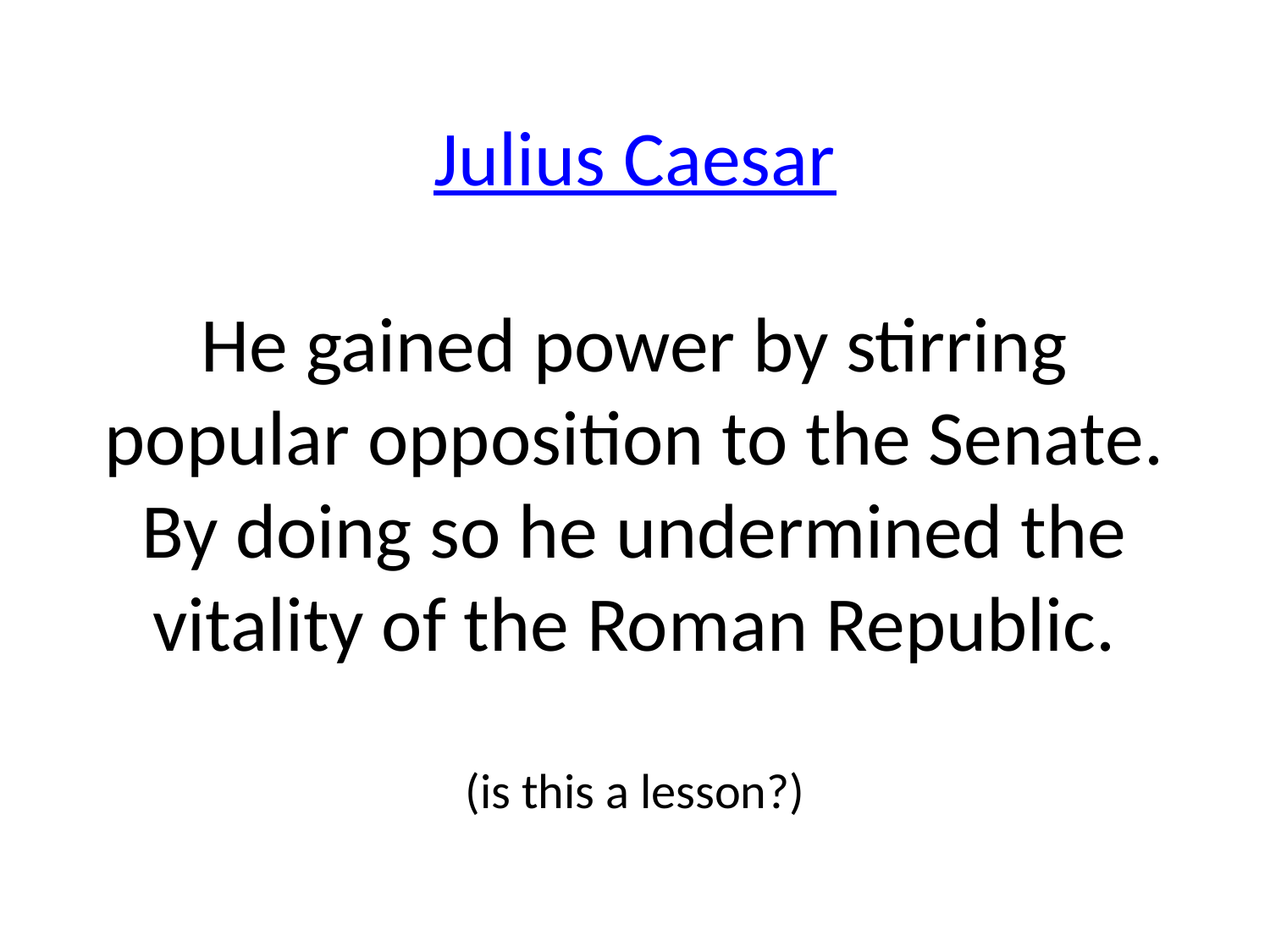

# Julius Caesar He gained power by stirring popular opposition to the Senate. By doing so he undermined the vitality of the Roman Republic. (is this a lesson?)